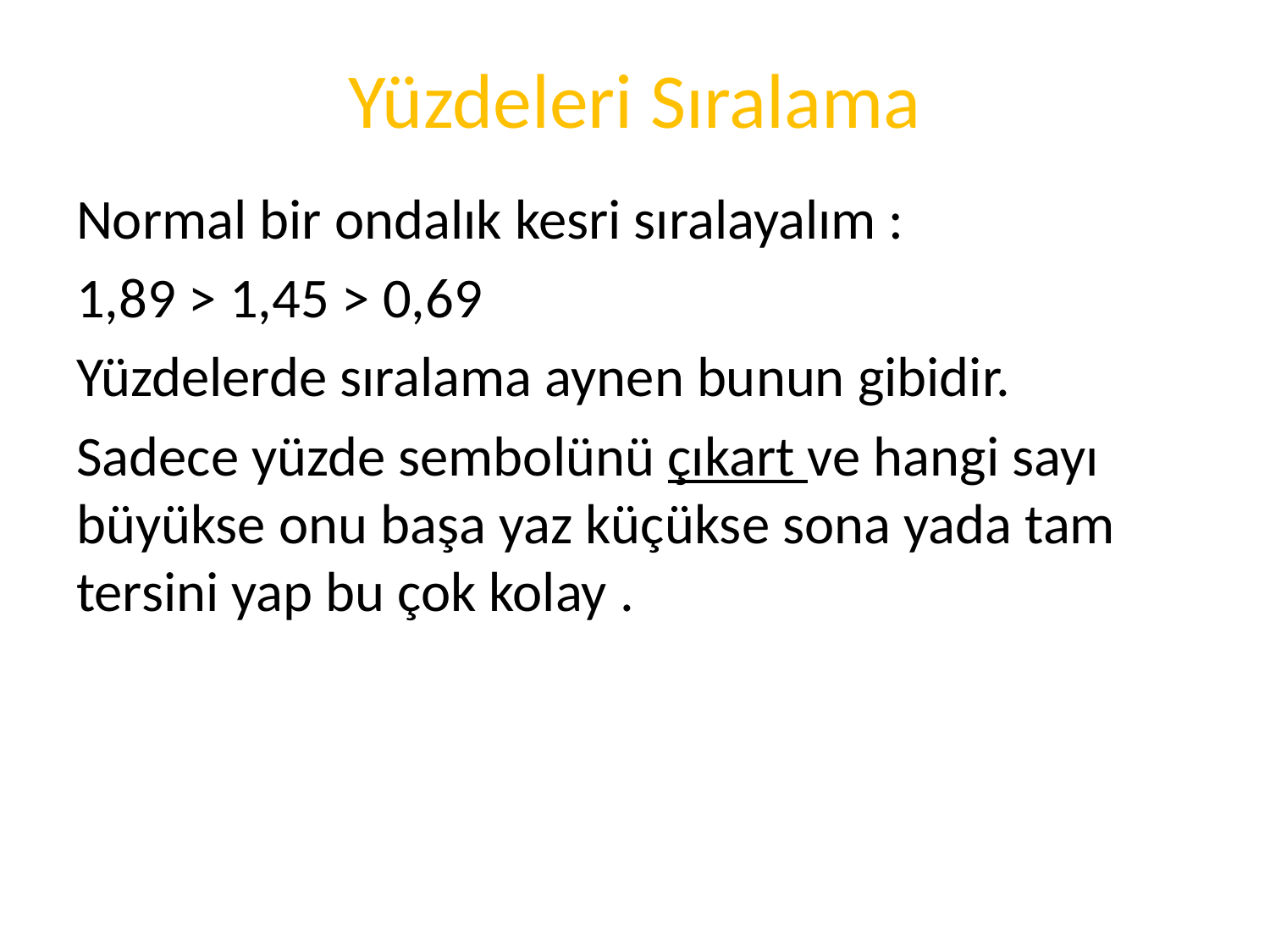

# Yüzdeleri Sıralama
Normal bir ondalık kesri sıralayalım :
1,89 > 1,45 > 0,69
Yüzdelerde sıralama aynen bunun gibidir.
Sadece yüzde sembolünü çıkart ve hangi sayı büyükse onu başa yaz küçükse sona yada tam tersini yap bu çok kolay .